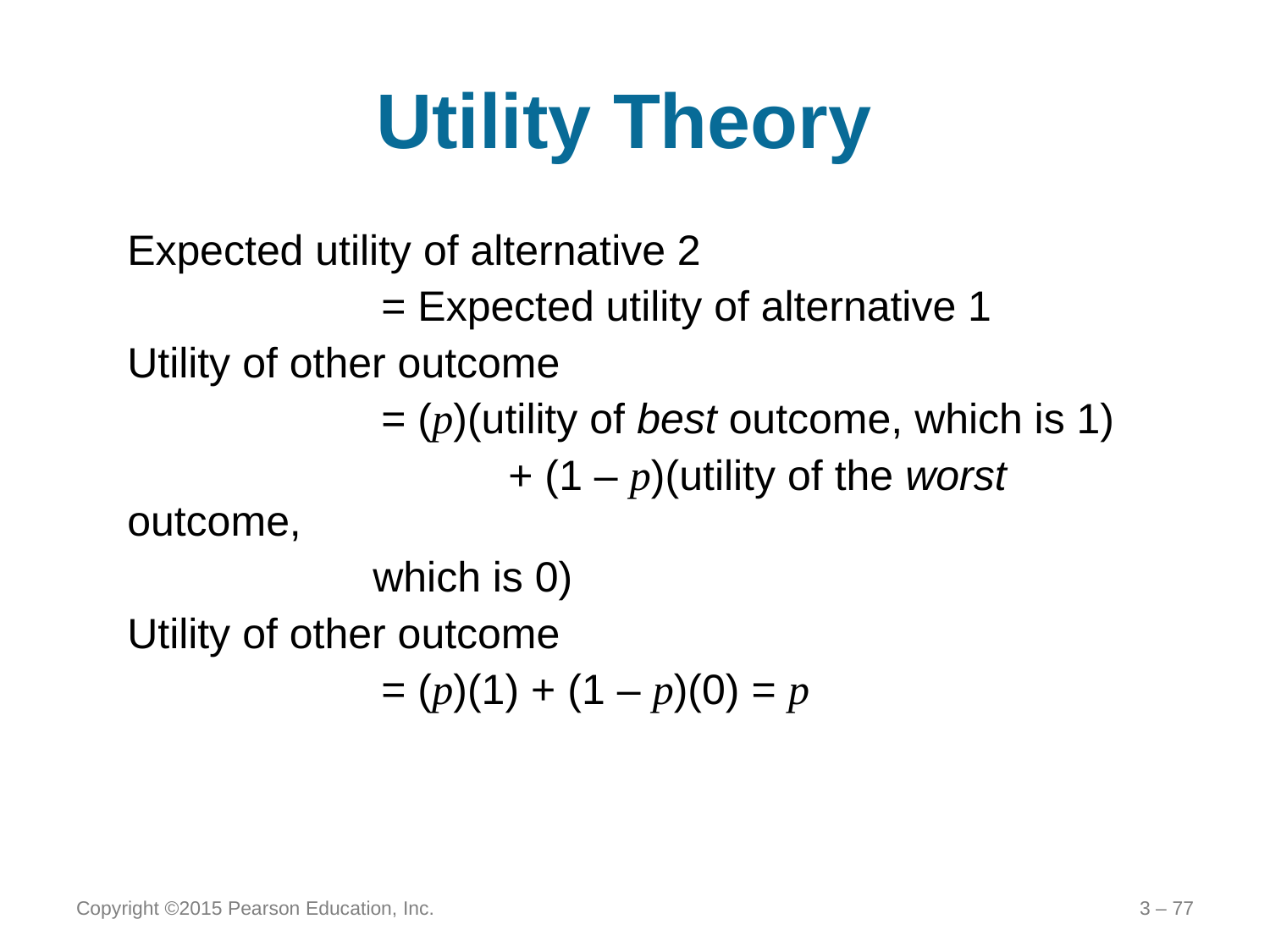

# Utility Theory
Expected utility of alternative 2
		= Expected utility of alternative 1
Utility of other outcome
		= (p)(utility of best outcome, which is 1)
			+ (1 – p)(utility of the worst outcome,
	          which is 0)
Utility of other outcome
		= (p)(1) + (1 – p)(0) = p
Copyright ©2015 Pearson Education, Inc.
3 – 77